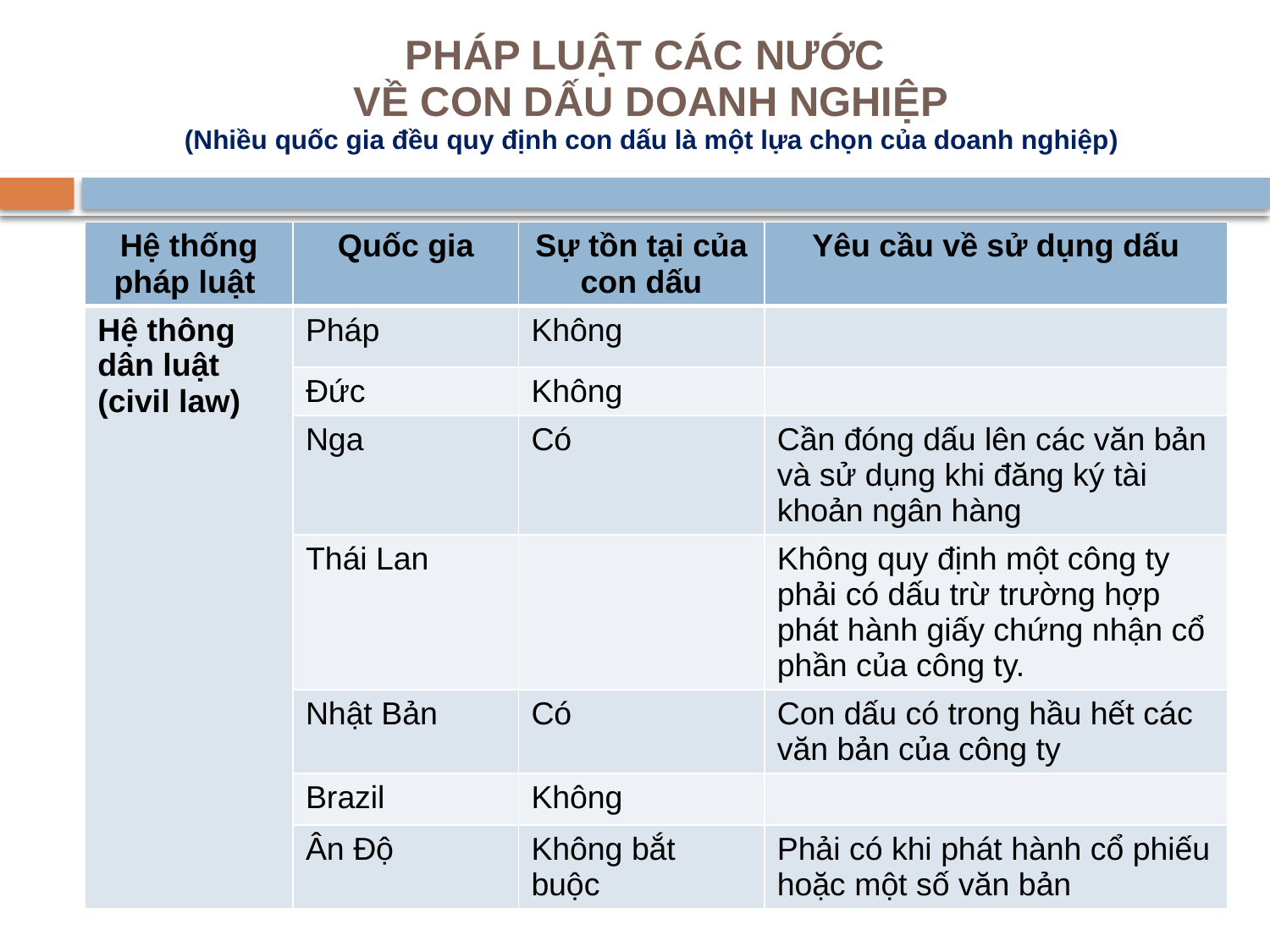

# PHÁP LUẬT CÁC NƯỚC VỀ CON DẤU DOANH NGHIỆP (Nhiều quốc gia đều quy định con dấu là một lựa chọn của doanh nghiệp)
| Hệ thống pháp luật | Quốc gia | Sự tồn tại của con dấu | Yêu cầu về sử dụng dấu |
| --- | --- | --- | --- |
| Hệ thông dân luật (civil law) | Pháp | Không |  |
|  | Đức | Không |  |
|  | Nga | Có | Cần đóng dấu lên các văn bản và sử dụng khi đăng ký tài khoản ngân hàng |
|  | Thái Lan |  | Không quy định một công ty phải có dấu trừ trường hợp phát hành giấy chứng nhận cổ phần của công ty. |
|  | Nhật Bản | Có | Con dấu có trong hầu hết các văn bản của công ty |
|  | Brazil | Không |  |
|  | Ân Độ | Không bắt buộc | Phải có khi phát hành cổ phiếu hoặc một số văn bản |